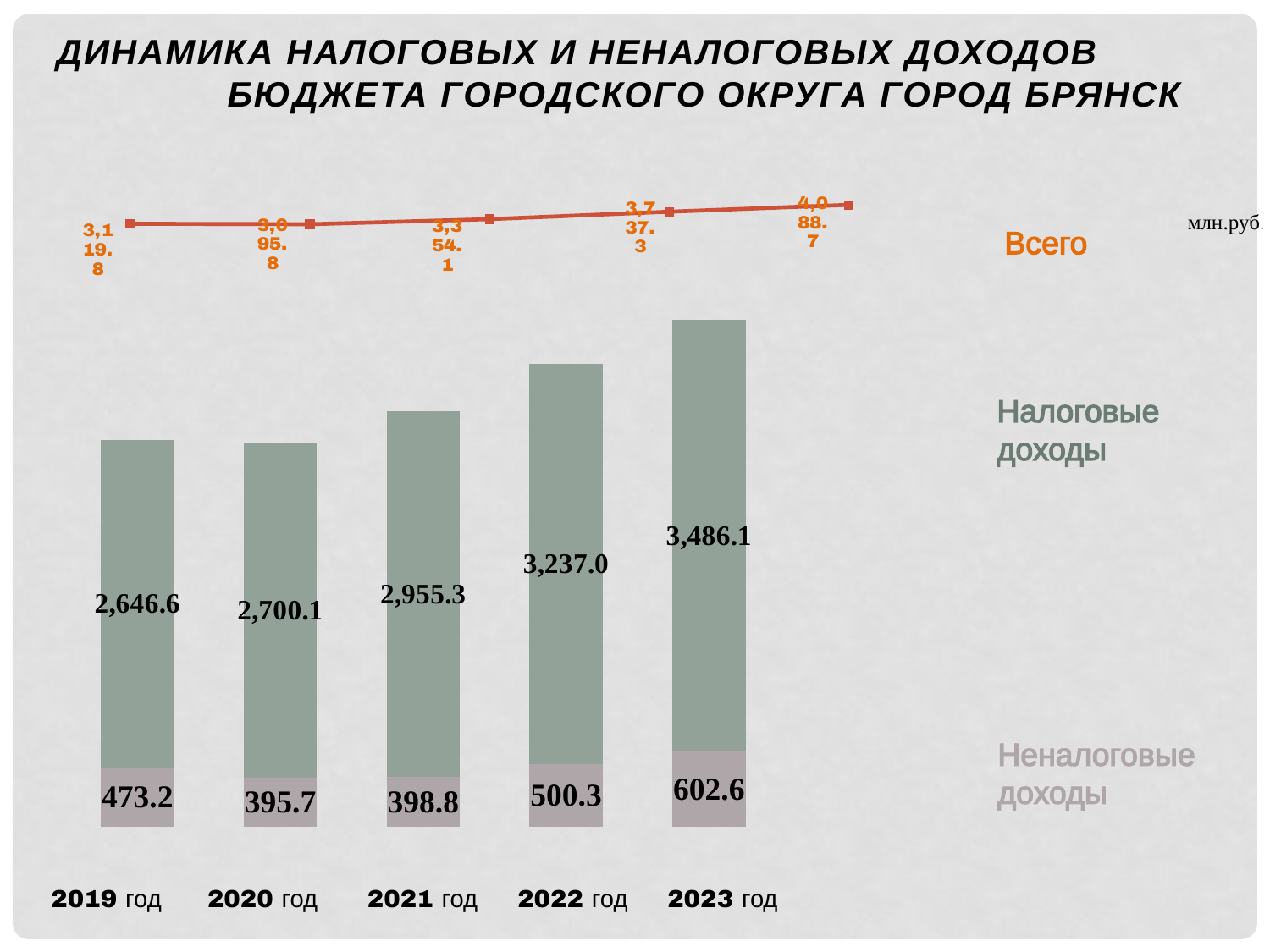

ДИНАМИКА НАЛОГОВЫХ И НЕНАЛОГОВЫХ ДОХОДОВ                       БЮДЖЕТА ГОРОДСКОГО ОКРУГА ГОРОД БРЯНСК

### Chart

| Category | Ряд 2 |
|---|---|
| Категория 1 | 3119.8 |
| Категория 2 | 3095.8 |
| Категория 3 | 3354.1 |
| Категория 4 | 3737.3 |
млн.руб.
Всего

### Chart

| Category | Ряд 1 | Ряд 2 | Ряд 3 |
|---|---|---|---|
| 2019 | 473.2 | 2646.6 | None |
| 2020 | 395.7 | 2700.1 | None |
| 2021 | 398.8 | 2955.3 | None |
| 2022 | 500.3 | 3237.0 | None |
| 2023 | 602.6 | 3486.1 | None |
|  | None | None | None |
Налоговые
доходы
Неналоговые
доходы
2019 год
2020 год
2021 год
2022 год
2023 год